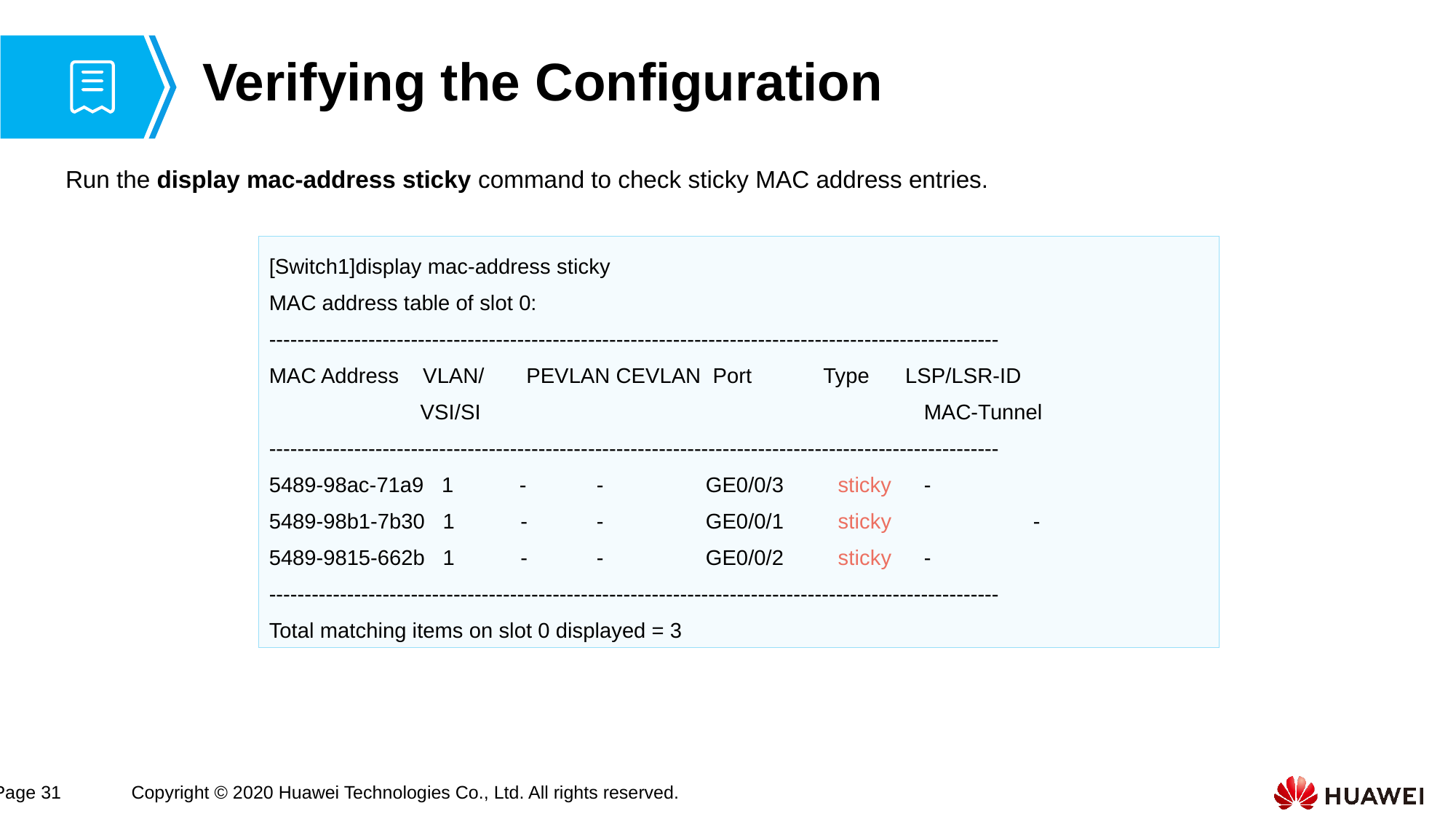

# Verifying the Configuration
Run the display mac-address sticky command to check sticky MAC address entries.
[Switch1]display mac-address sticky
MAC address table of slot 0:
-------------------------------------------------------------------------------------------------------
MAC Address    VLAN/       PEVLAN CEVLAN  Port            Type      LSP/LSR-ID
               	       VSI/SI                                              		MAC-Tunnel
-------------------------------------------------------------------------------------------------------
5489-98ac-71a9   1           -      	-      	GE0/0/3         sticky    	-
5489-98b1-7b30   1           -      	-      	GE0/0/1         sticky   		-
5489-9815-662b   1           -      	-      	GE0/0/2         sticky    	-
-------------------------------------------------------------------------------------------------------
Total matching items on slot 0 displayed = 3